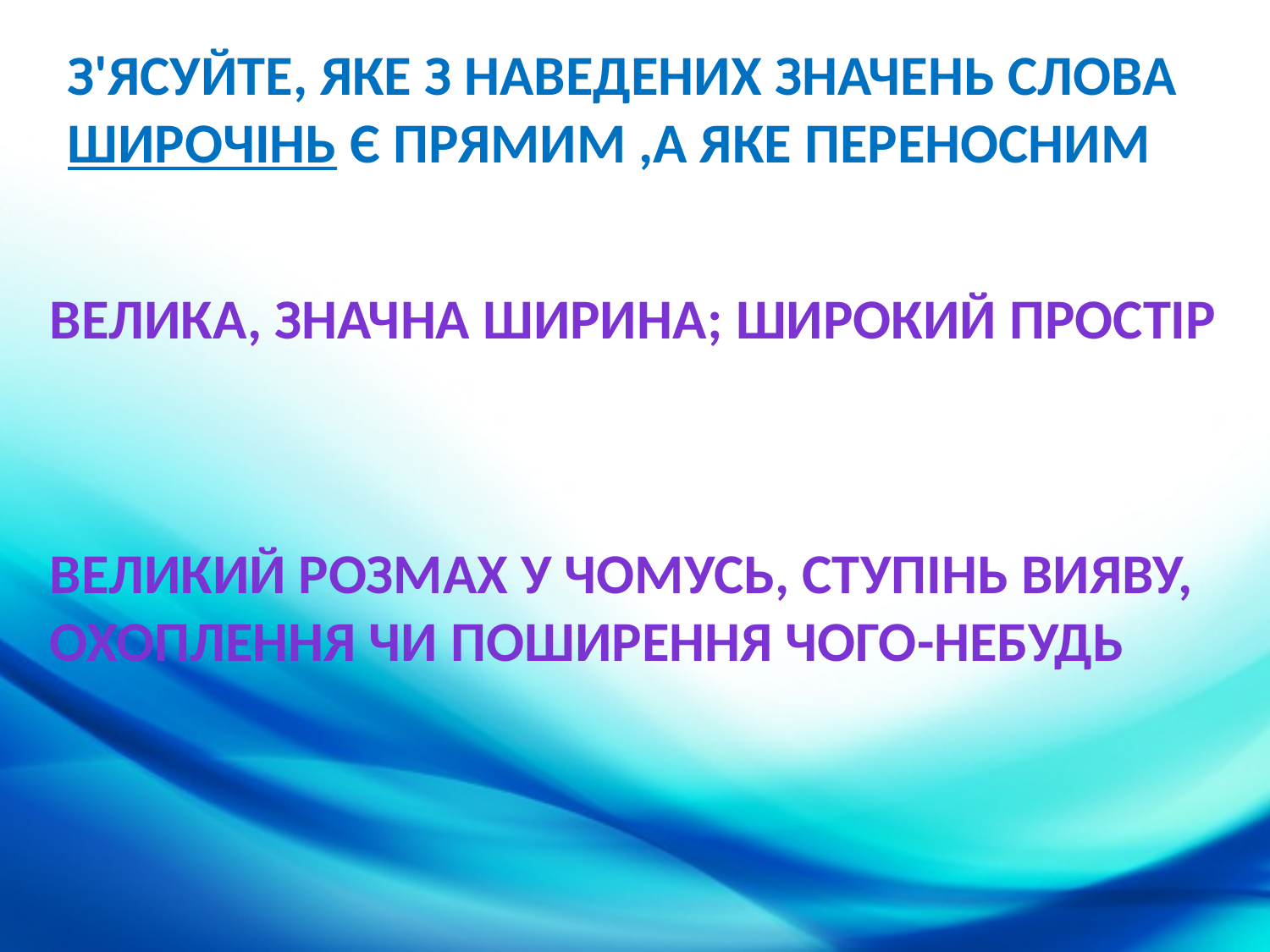

З'ясуйте, яке з наведених значень слова широчінь є прямим ,а яке переносним
Велика, значна ширина; широкий простір
Великий розмах у чомусь, ступінь вияву, охоплення чи поширення чого-небудь